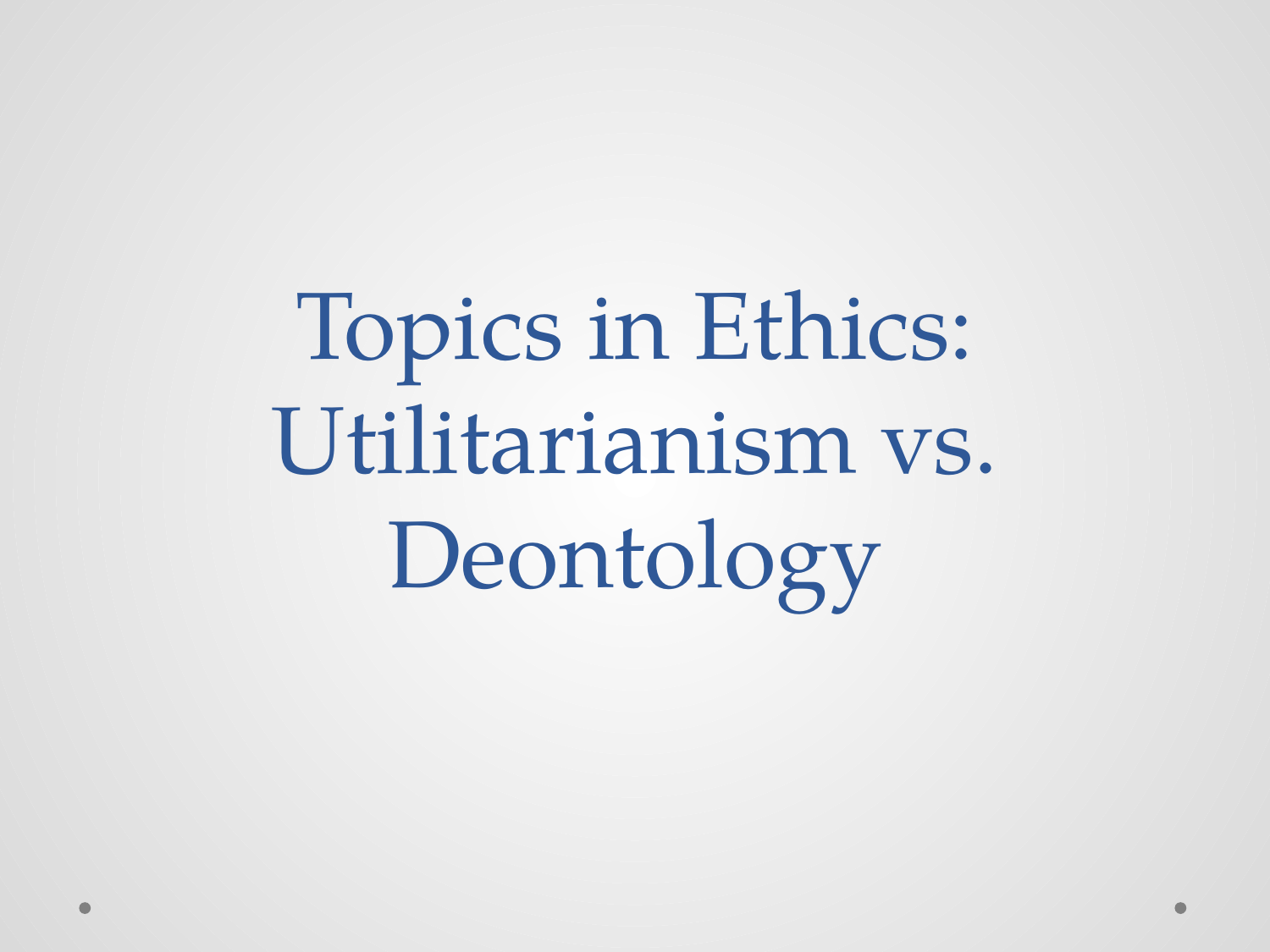

# Topics in Ethics: Utilitarianism vs. Deontology